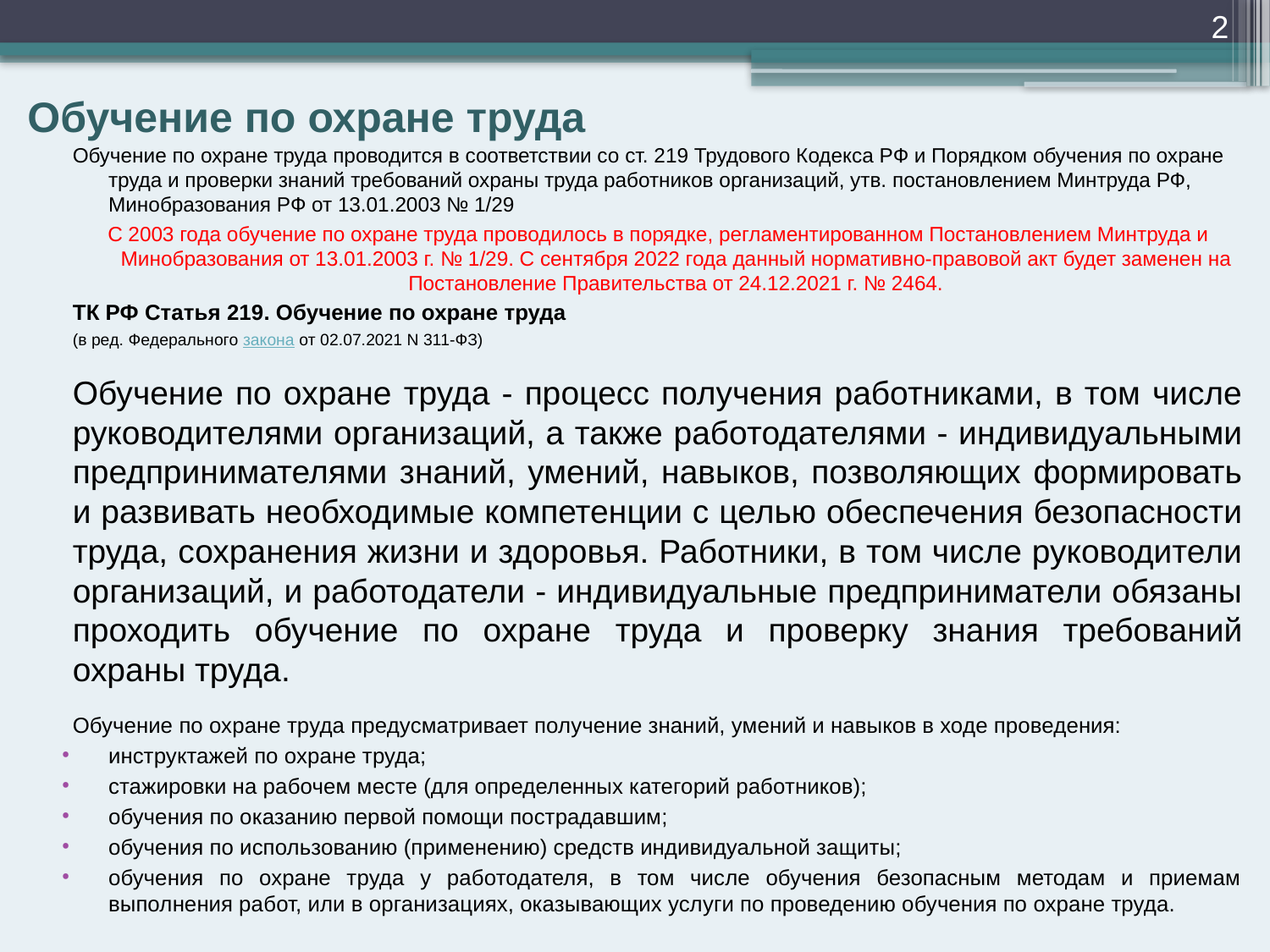

2
# Обучение по охране труда
Обучение по охране труда проводится в соответствии со ст. 219 Трудового Кодекса РФ и Порядком обучения по охране труда и проверки знаний требований охраны труда работников организаций, утв. постановлением Минтруда РФ, Минобразования РФ от 13.01.2003 № 1/29
С 2003 года обучение по охране труда проводилось в порядке, регламентированном Постановлением Минтруда и Минобразования от 13.01.2003 г. № 1/29. С сентября 2022 года данный нормативно-правовой акт будет заменен на Постановление Правительства от 24.12.2021 г. № 2464.
ТК РФ Статья 219. Обучение по охране труда
(в ред. Федерального закона от 02.07.2021 N 311-ФЗ)

Обучение по охране труда - процесс получения работниками, в том числе руководителями организаций, а также работодателями - индивидуальными предпринимателями знаний, умений, навыков, позволяющих формировать и развивать необходимые компетенции с целью обеспечения безопасности труда, сохранения жизни и здоровья. Работники, в том числе руководители организаций, и работодатели - индивидуальные предприниматели обязаны проходить обучение по охране труда и проверку знания требований охраны труда.

Обучение по охране труда предусматривает получение знаний, умений и навыков в ходе проведения:
инструктажей по охране труда;
стажировки на рабочем месте (для определенных категорий работников);
обучения по оказанию первой помощи пострадавшим;
обучения по использованию (применению) средств индивидуальной защиты;
обучения по охране труда у работодателя, в том числе обучения безопасным методам и приемам выполнения работ, или в организациях, оказывающих услуги по проведению обучения по охране труда.